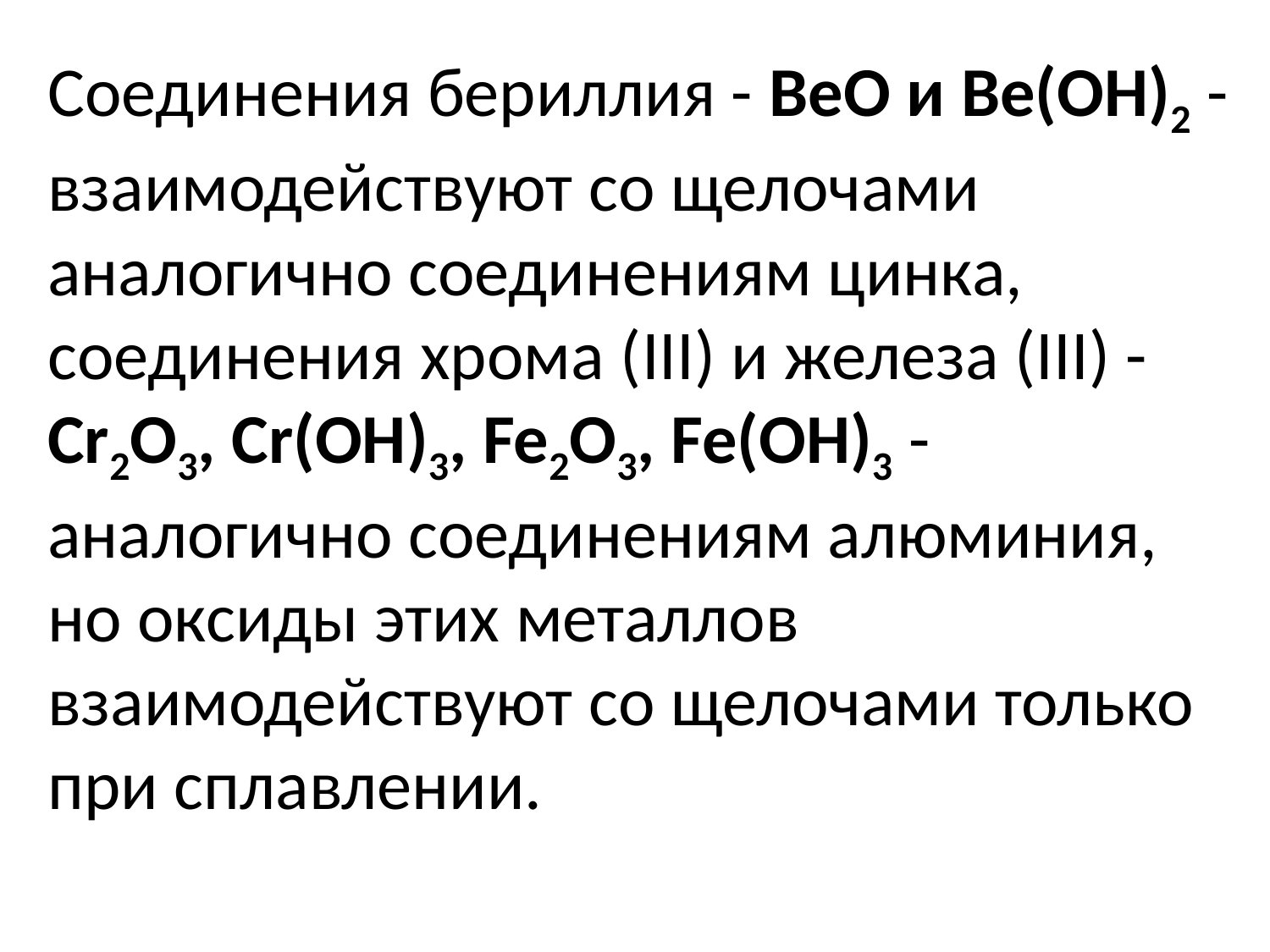

# Соединения бериллия - ВеО и Ве(ОН)2 - взаимодействуют со щелочами аналогично соединениям цинка, соединения хрома (III) и железа (III) - Cr2O3, Cr(OH)3, Fe2O3, Fe(OH)3 - аналогично соединениям алюминия, но оксиды этих металлов взаимодействуют со щелочами только при сплавлении.